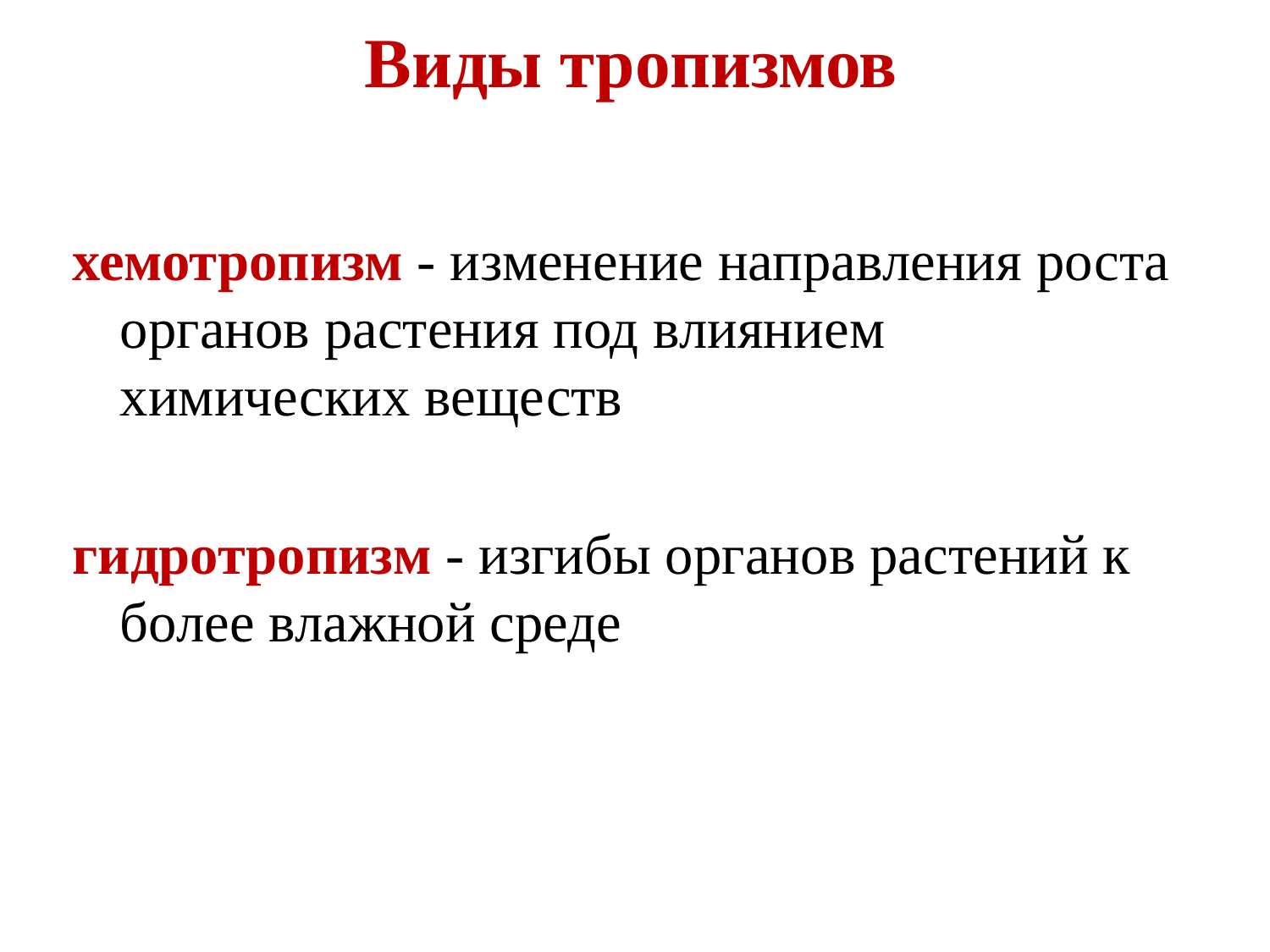

# Виды тропизмов

хемотропизм - изменение направления роста органов растения под влиянием химических веществ

гидротропизм - изгибы органов растений к более влажной среде